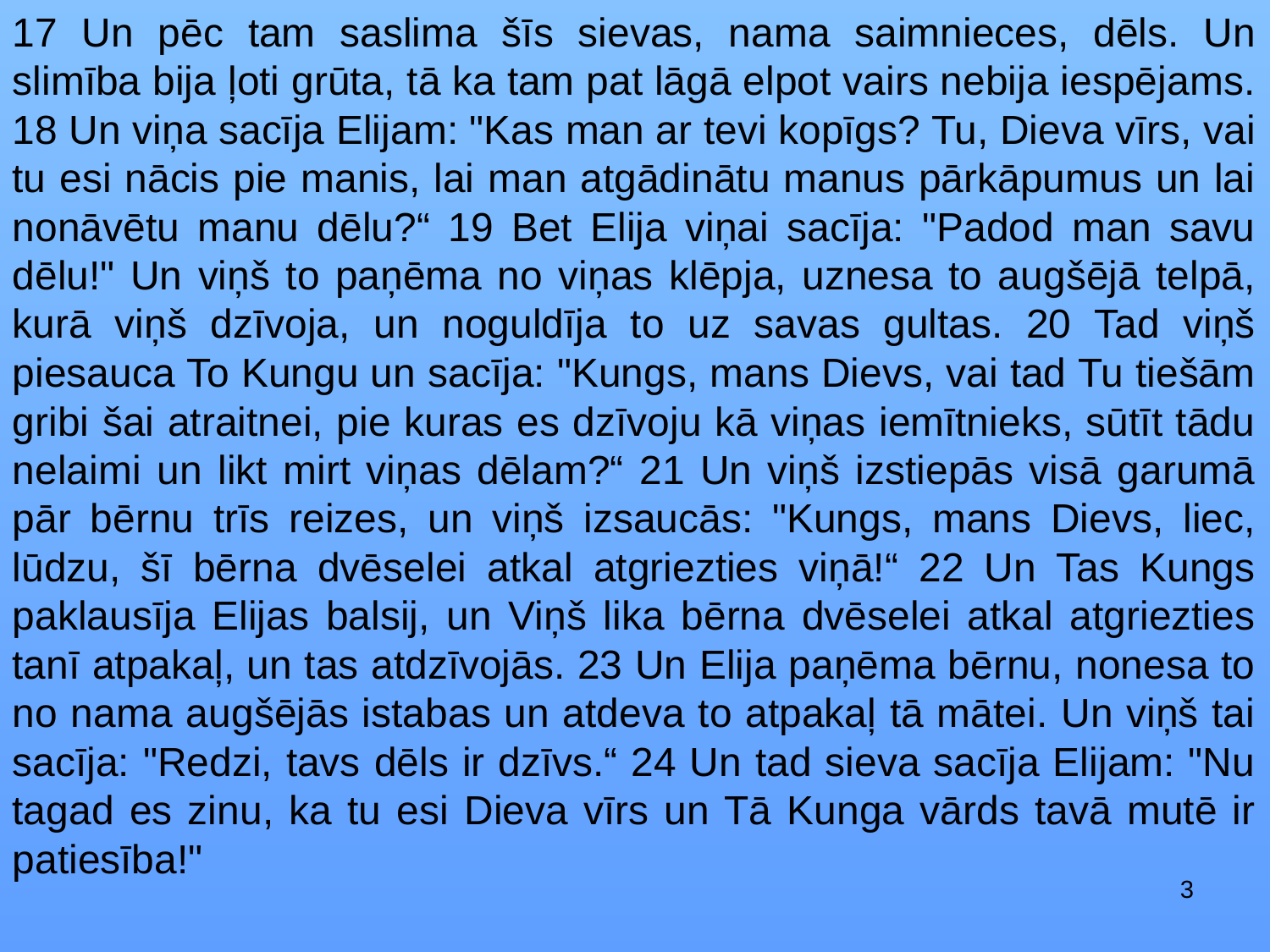

17 Un pēc tam saslima šīs sievas, nama saimnieces, dēls. Un slimība bija ļoti grūta, tā ka tam pat lāgā elpot vairs nebija iespējams. 18 Un viņa sacīja Elijam: "Kas man ar tevi kopīgs? Tu, Dieva vīrs, vai tu esi nācis pie manis, lai man atgādinātu manus pārkāpumus un lai nonāvētu manu dēlu?“ 19 Bet Elija viņai sacīja: "Padod man savu dēlu!" Un viņš to paņēma no viņas klēpja, uznesa to augšējā telpā, kurā viņš dzīvoja, un noguldīja to uz savas gultas. 20 Tad viņš piesauca To Kungu un sacīja: "Kungs, mans Dievs, vai tad Tu tiešām gribi šai atraitnei, pie kuras es dzīvoju kā viņas iemītnieks, sūtīt tādu nelaimi un likt mirt viņas dēlam?“ 21 Un viņš izstiepās visā garumā pār bērnu trīs reizes, un viņš izsaucās: "Kungs, mans Dievs, liec, lūdzu, šī bērna dvēselei atkal atgriezties viņā!“ 22 Un Tas Kungs paklausīja Elijas balsij, un Viņš lika bērna dvēselei atkal atgriezties tanī atpakaļ, un tas atdzīvojās. 23 Un Elija paņēma bērnu, nonesa to no nama augšējās istabas un atdeva to atpakaļ tā mātei. Un viņš tai sacīja: "Redzi, tavs dēls ir dzīvs.“ 24 Un tad sieva sacīja Elijam: "Nu tagad es zinu, ka tu esi Dieva vīrs un Tā Kunga vārds tavā mutē ir patiesība!"
3